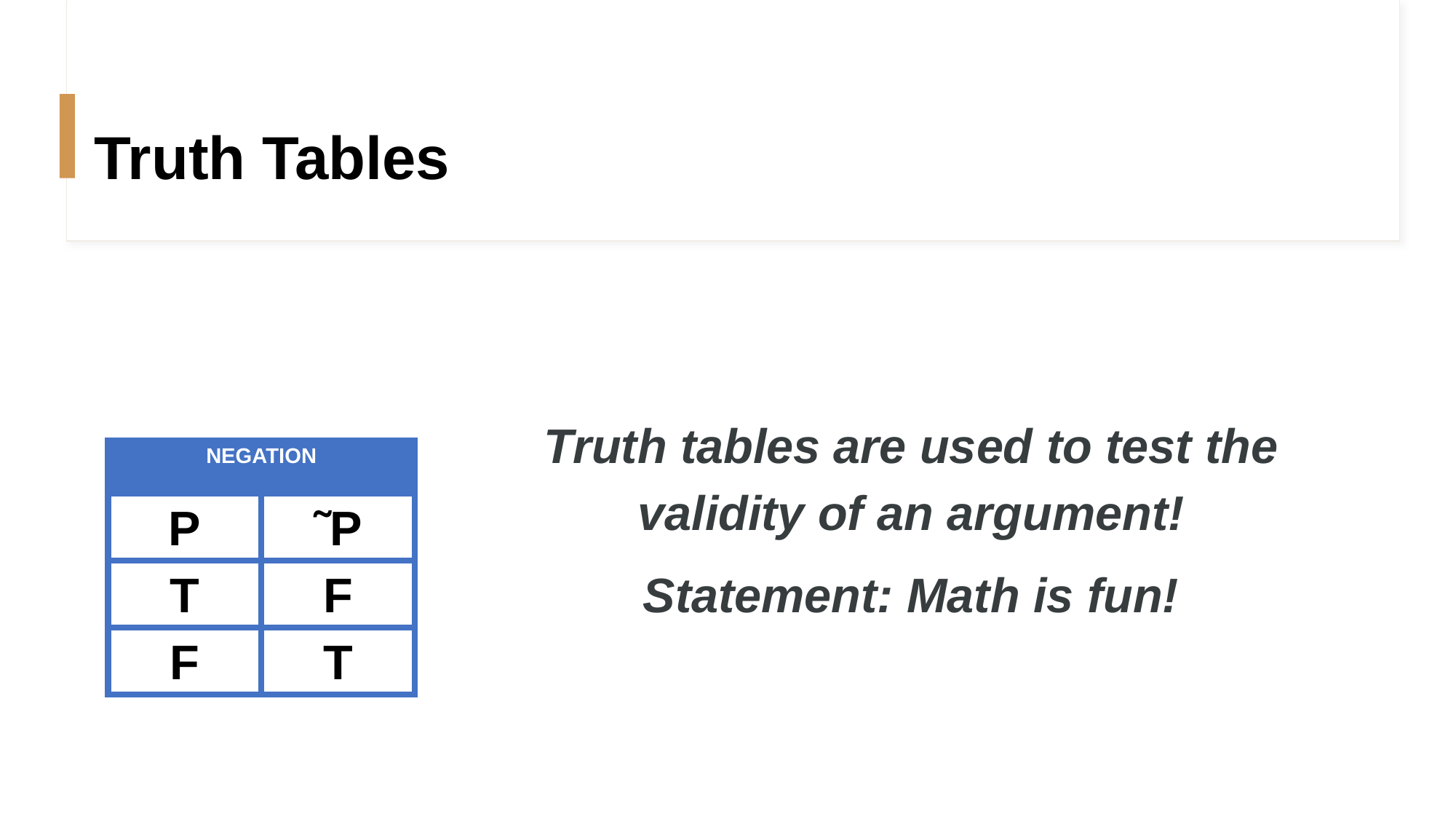

Truth Tables
#

Truth tables are used to test the validity of an argument!
Statement: Math is fun!
| NEGATION |  |
| --- | --- |
| P | ˜P |
| T | F |
| F | T |